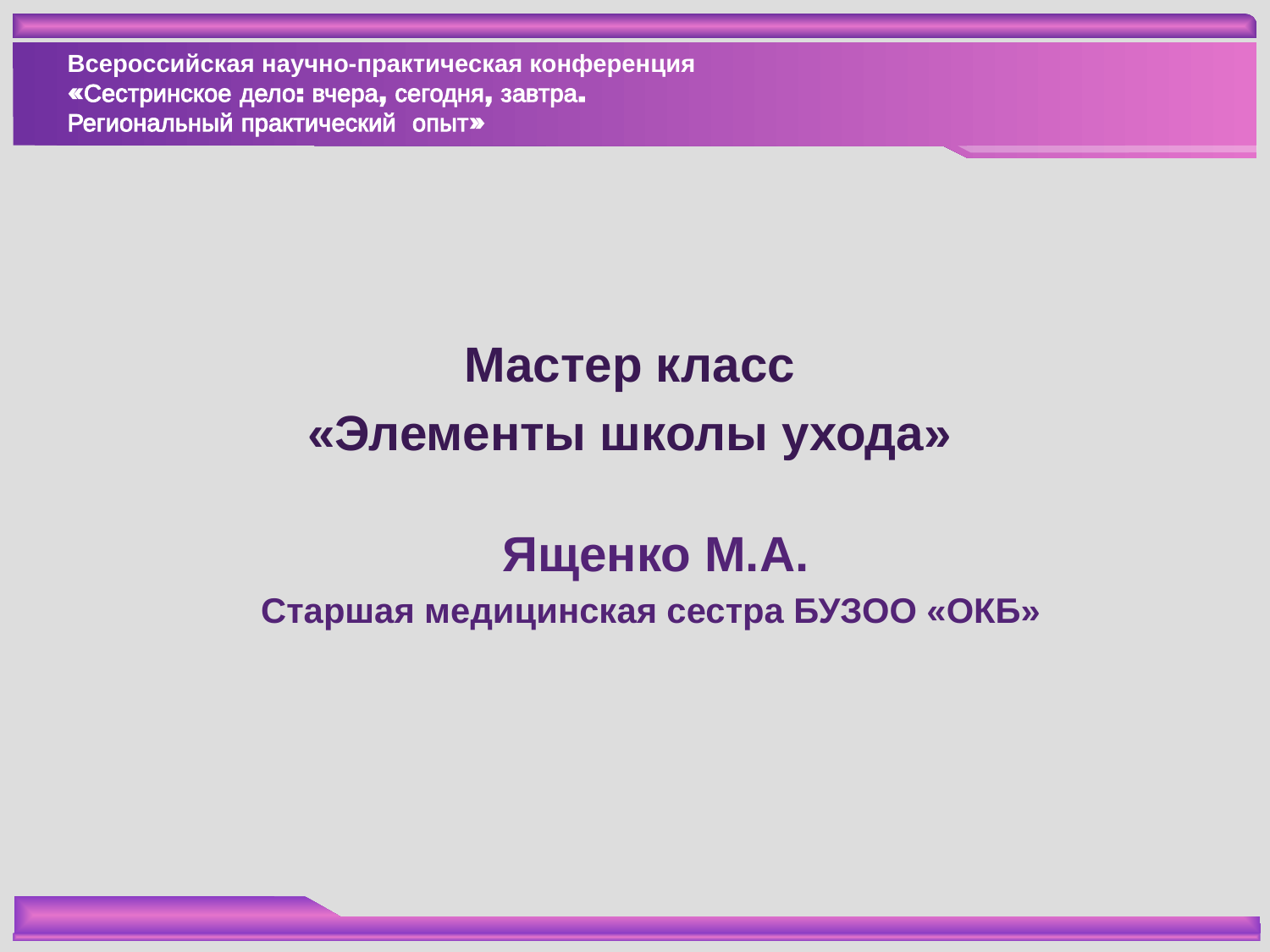

Мастер класс
«Элементы школы ухода»
Ященко М.А.
Старшая медицинская сестра БУЗОО «ОКБ»